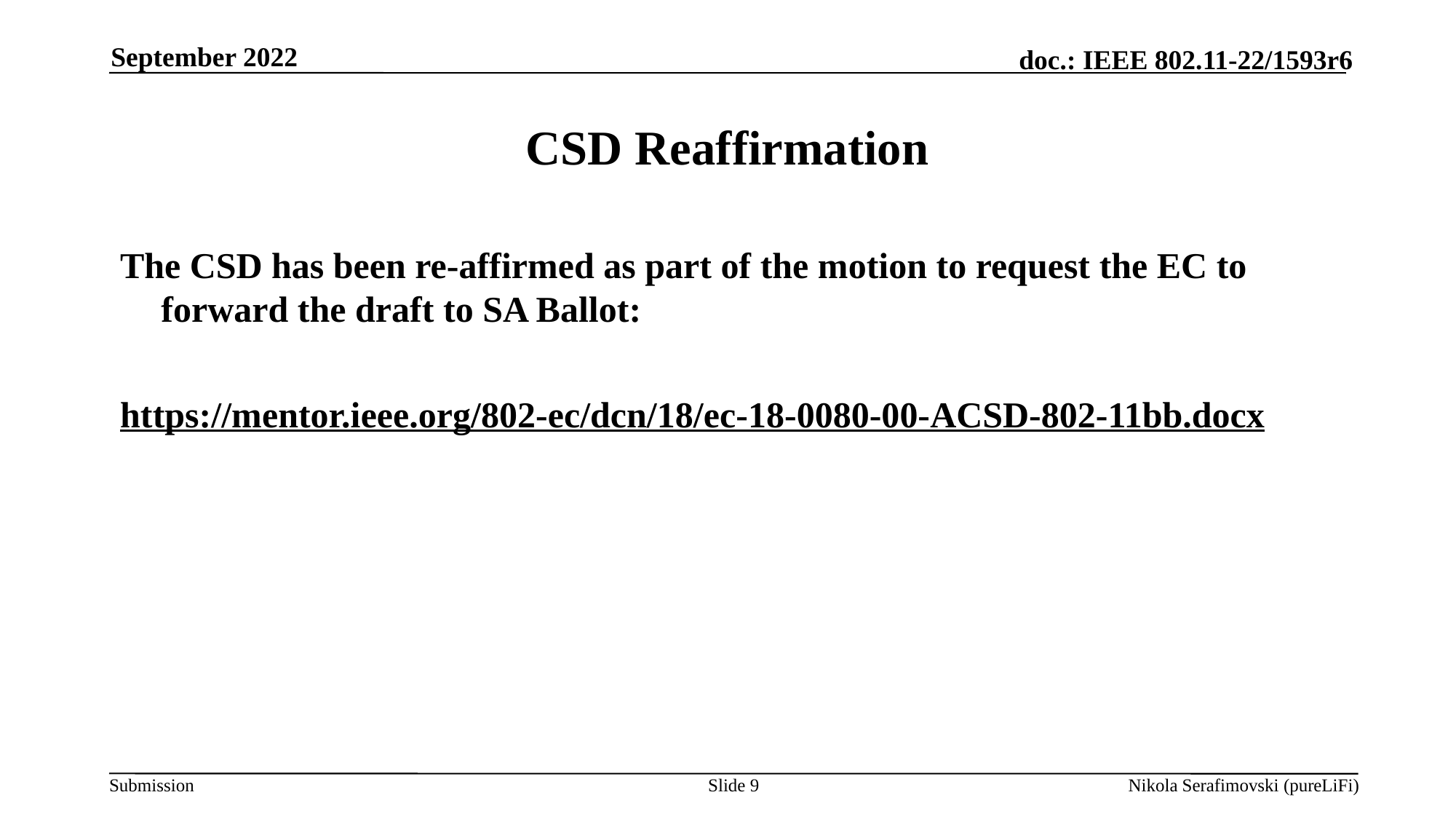

September 2022
# CSD Reaffirmation
The CSD has been re-affirmed as part of the motion to request the EC to forward the draft to SA Ballot:

https://mentor.ieee.org/802-ec/dcn/18/ec-18-0080-00-ACSD-802-11bb.docx
Slide 9
Nikola Serafimovski (pureLiFi)